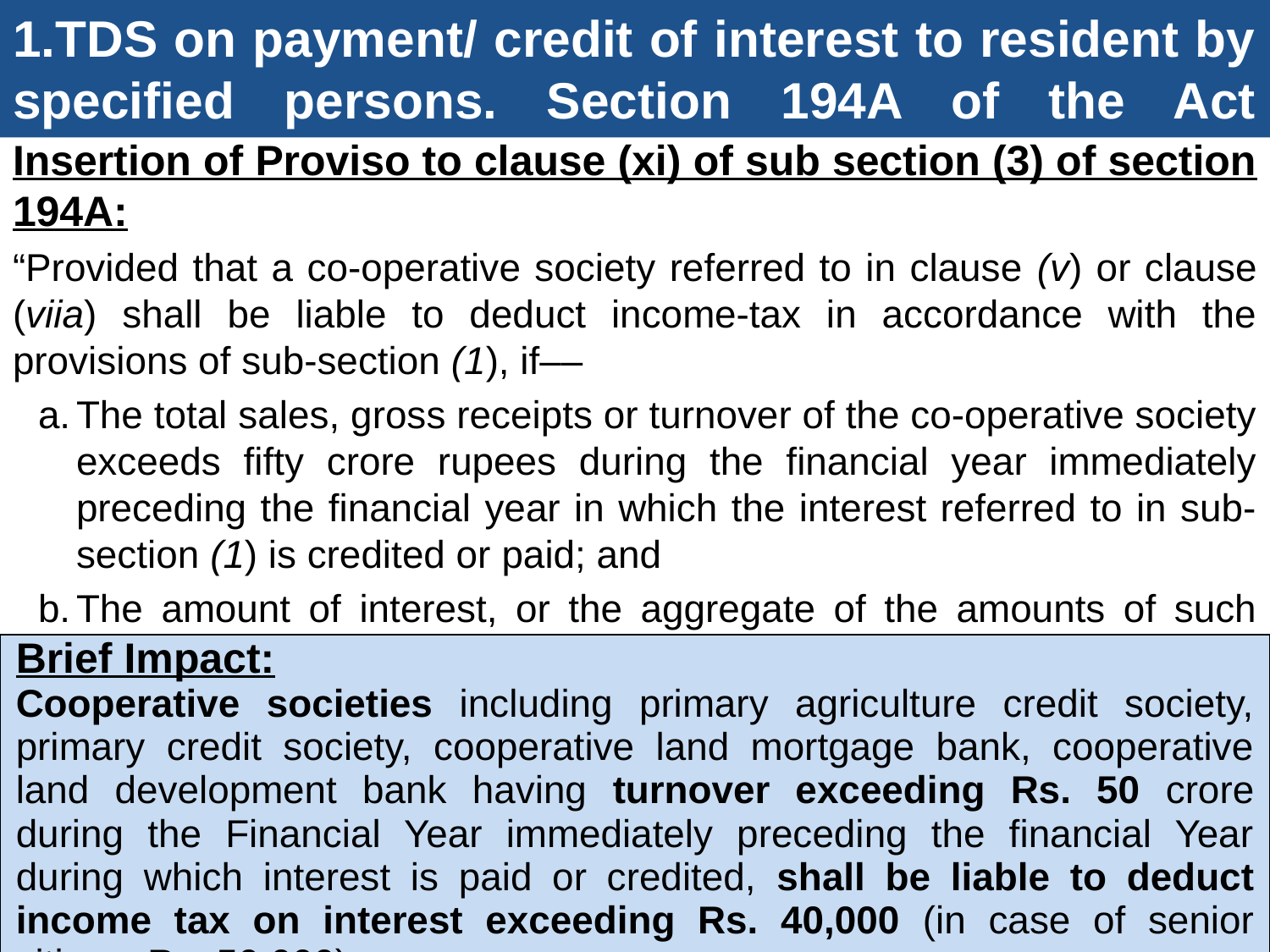

# 1.TDS on payment/ credit of interest to resident by specified persons. Section 194A of the Act [ Clause 75]
Insertion of Proviso to clause (xi) of sub section (3) of section 194A:
“Provided that a co-operative society referred to in clause (v) or clause (viia) shall be liable to deduct income-tax in accordance with the provisions of sub-section (1), if––
The total sales, gross receipts or turnover of the co-operative society exceeds fifty crore rupees during the financial year immediately preceding the financial year in which the interest referred to in sub-section (1) is credited or paid; and
The amount of interest, or the aggregate of the amounts of such interest, credited or paid, or is likely to be credited or paid, during the financial year is more than fifty thousand rupees in case of payee being a senior citizen and forty thousand rupees in any other case.”
| Brief Impact: Cooperative societies including primary agriculture credit society, primary credit society, cooperative land mortgage bank, cooperative land development bank having turnover exceeding Rs. 50 crore during the Financial Year immediately preceding the financial Year during which interest is paid or credited, shall be liable to deduct income tax on interest exceeding Rs. 40,000 (in case of senior citizen, Rs. 50,000) |
| --- |
109